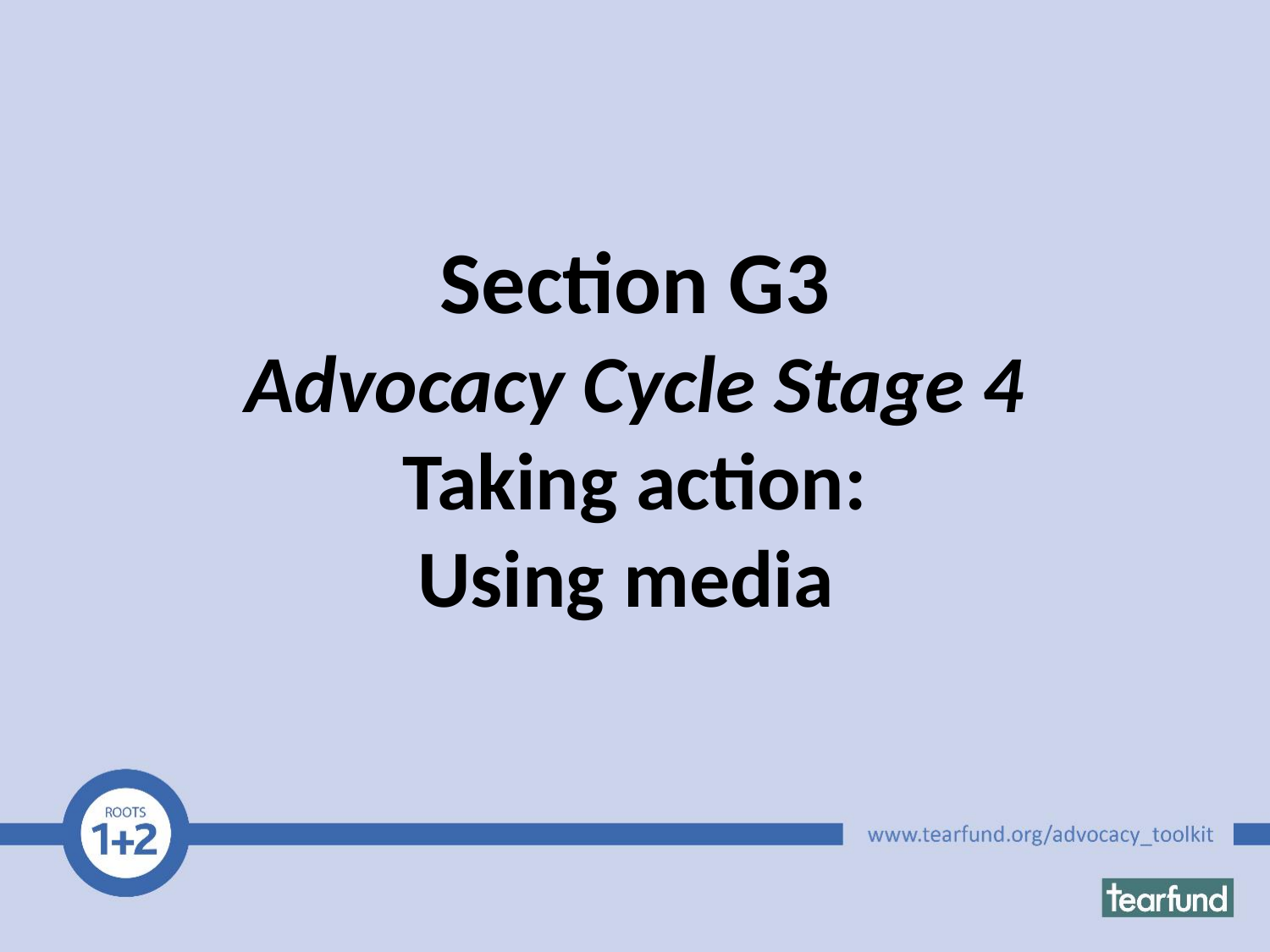

# Section G3 Advocacy Cycle Stage 4 Taking action: Using media